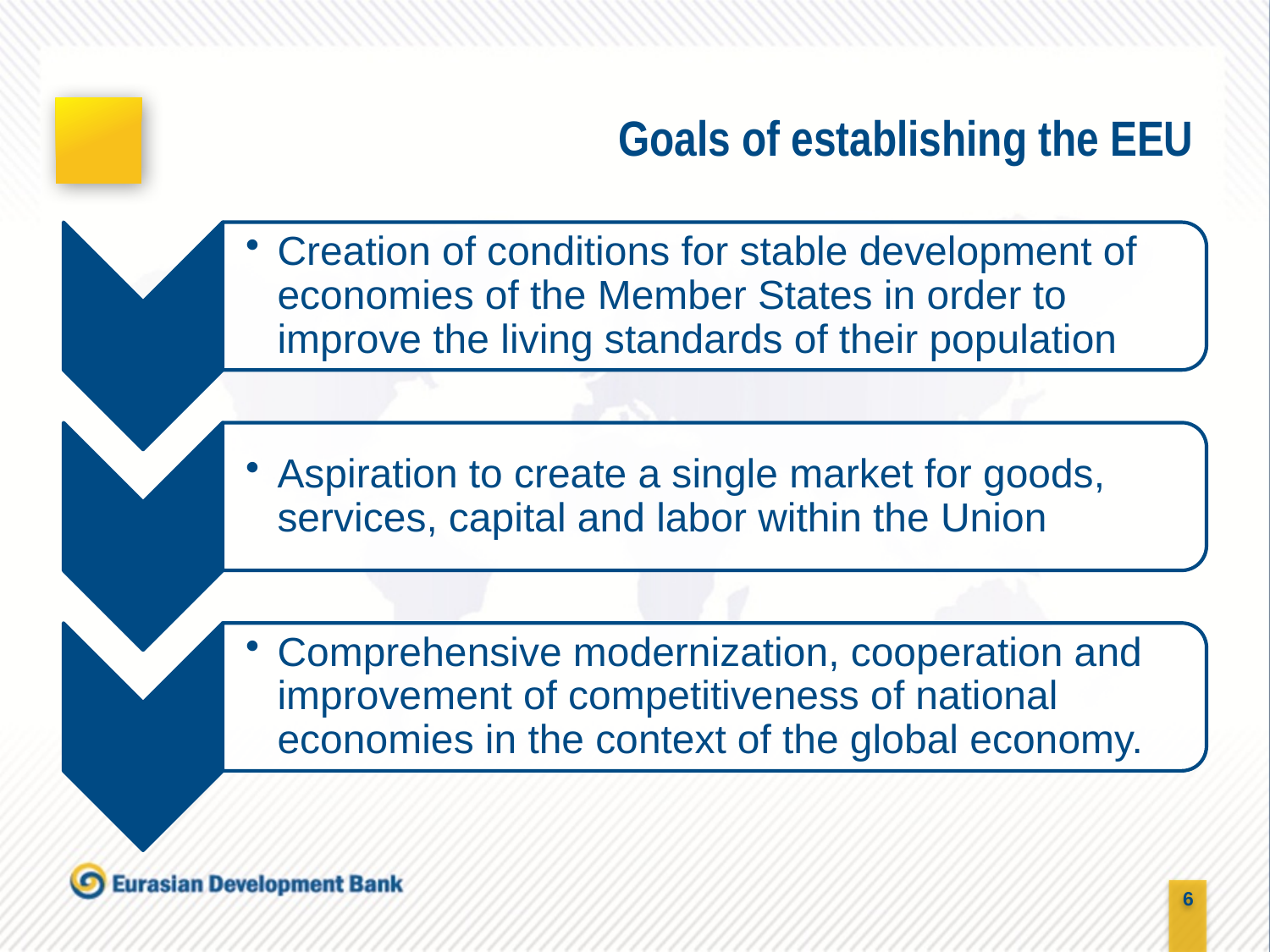

# Goals of establishing the EEU

Creation of conditions for stable development of economies of the Member States in order to improve the living standards of their population

Aspiration to create a single market for goods, services, capital and labor within the Union

Comprehensive modernization, cooperation and improvement of competitiveness of national economies in the context of the global economy.